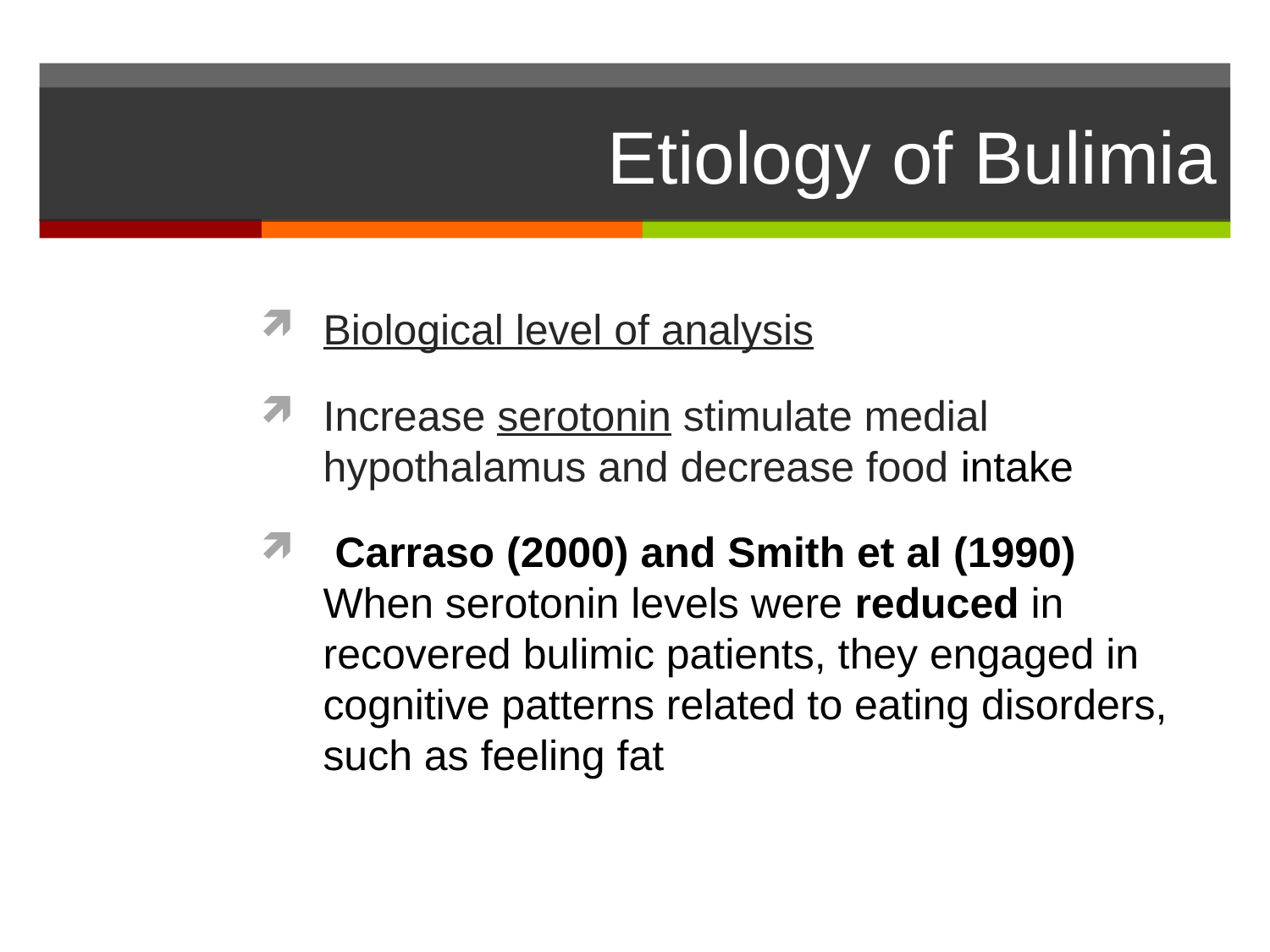

# Etiology of Bulimia
Biological level of analysis
Increase serotonin stimulate medial hypothalamus and decrease food intake
 Carraso (2000) and Smith et al (1990)
When serotonin levels were reduced in recovered bulimic patients, they engaged in cognitive patterns related to eating disorders, such as feeling fat